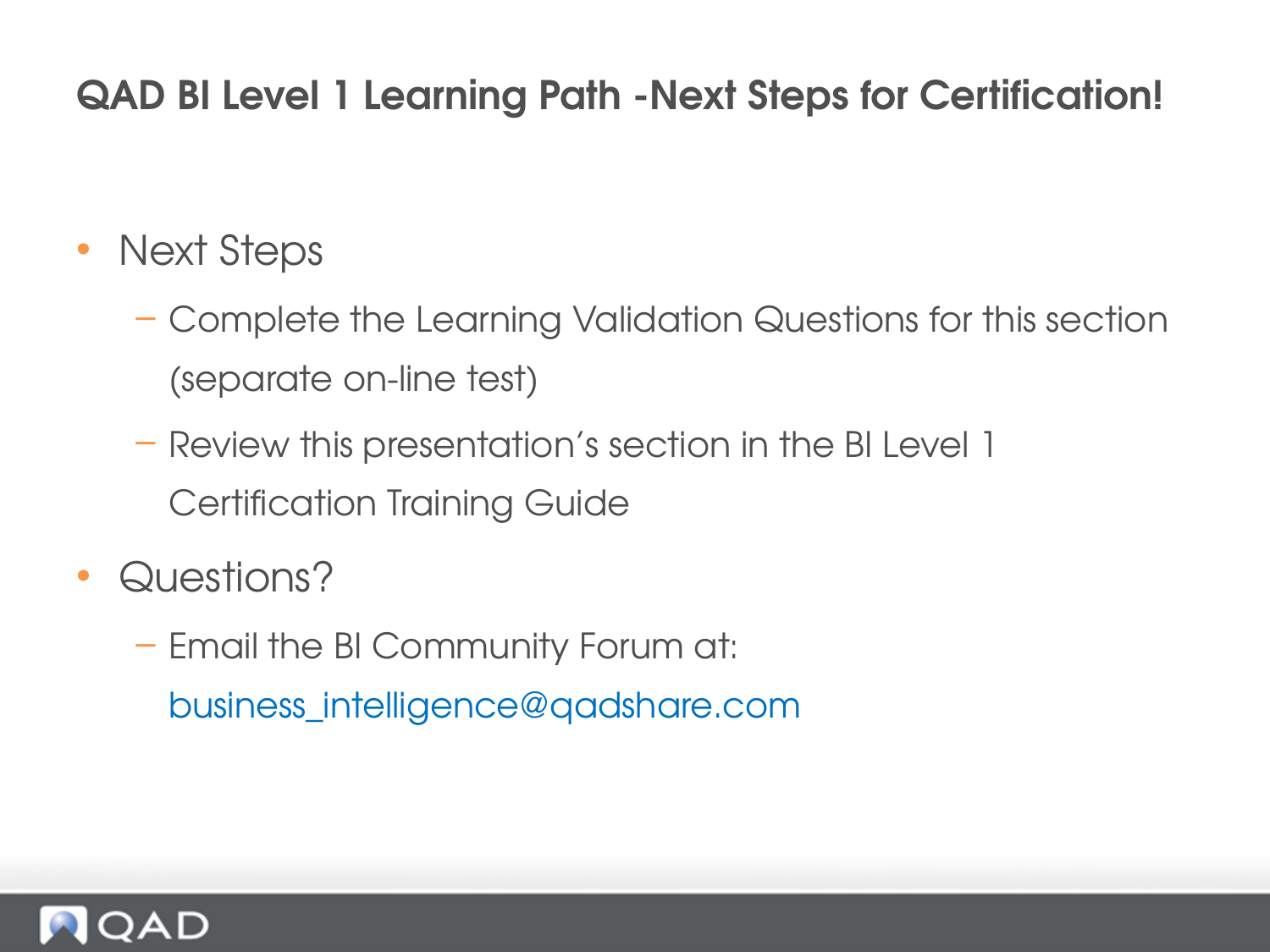

# QAD BI Level 1 Learning Path -Next Steps for Certification!
Next Steps
Complete the Learning Validation Questions for this section (separate on-line test)
Review this presentation’s section in the BI Level 1 Certification Training Guide
Questions?
Email the BI Community Forum at:
business_intelligence@qadshare.com